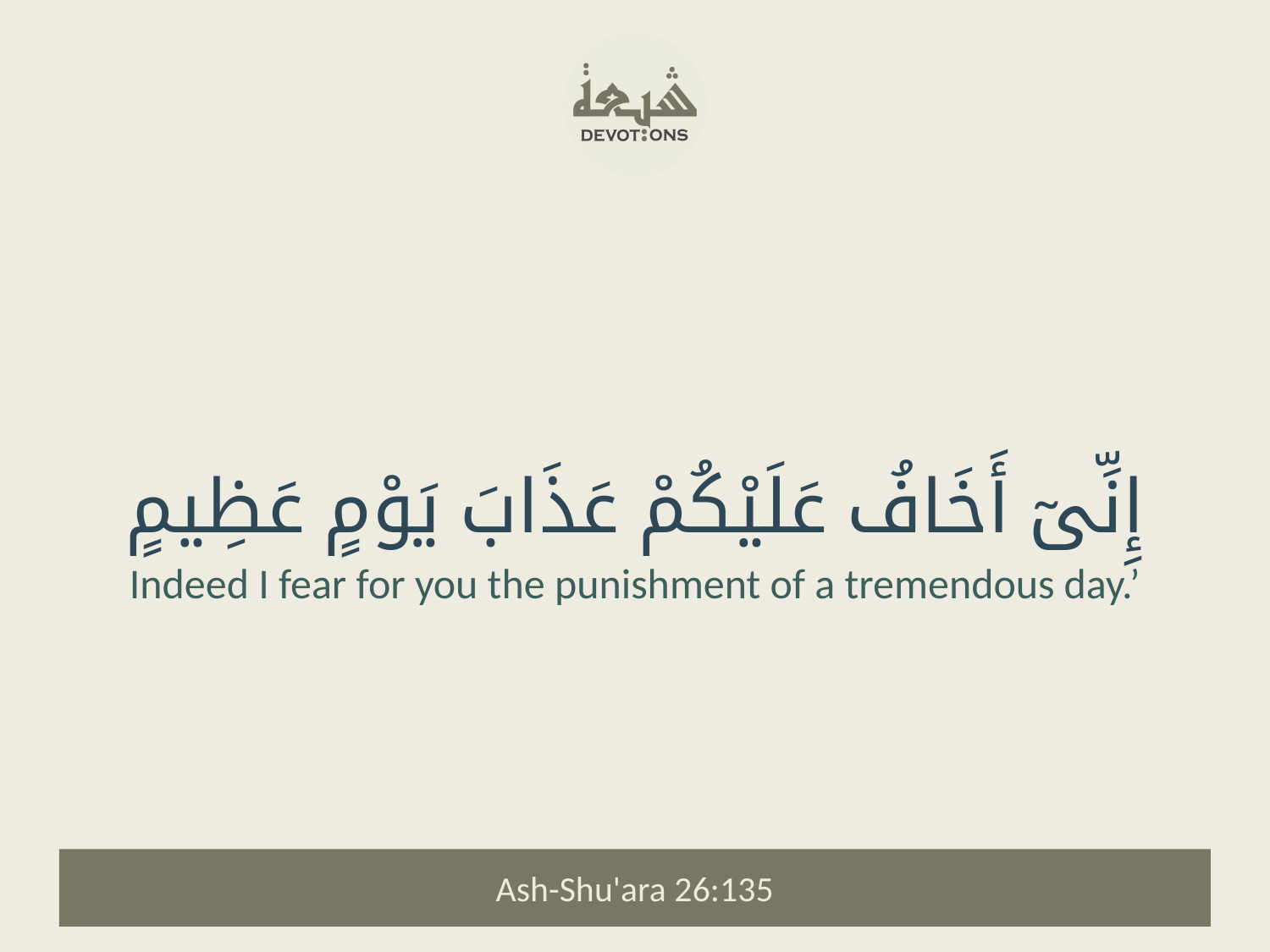

إِنِّىٓ أَخَافُ عَلَيْكُمْ عَذَابَ يَوْمٍ عَظِيمٍ
Indeed I fear for you the punishment of a tremendous day.’
Ash-Shu'ara 26:135